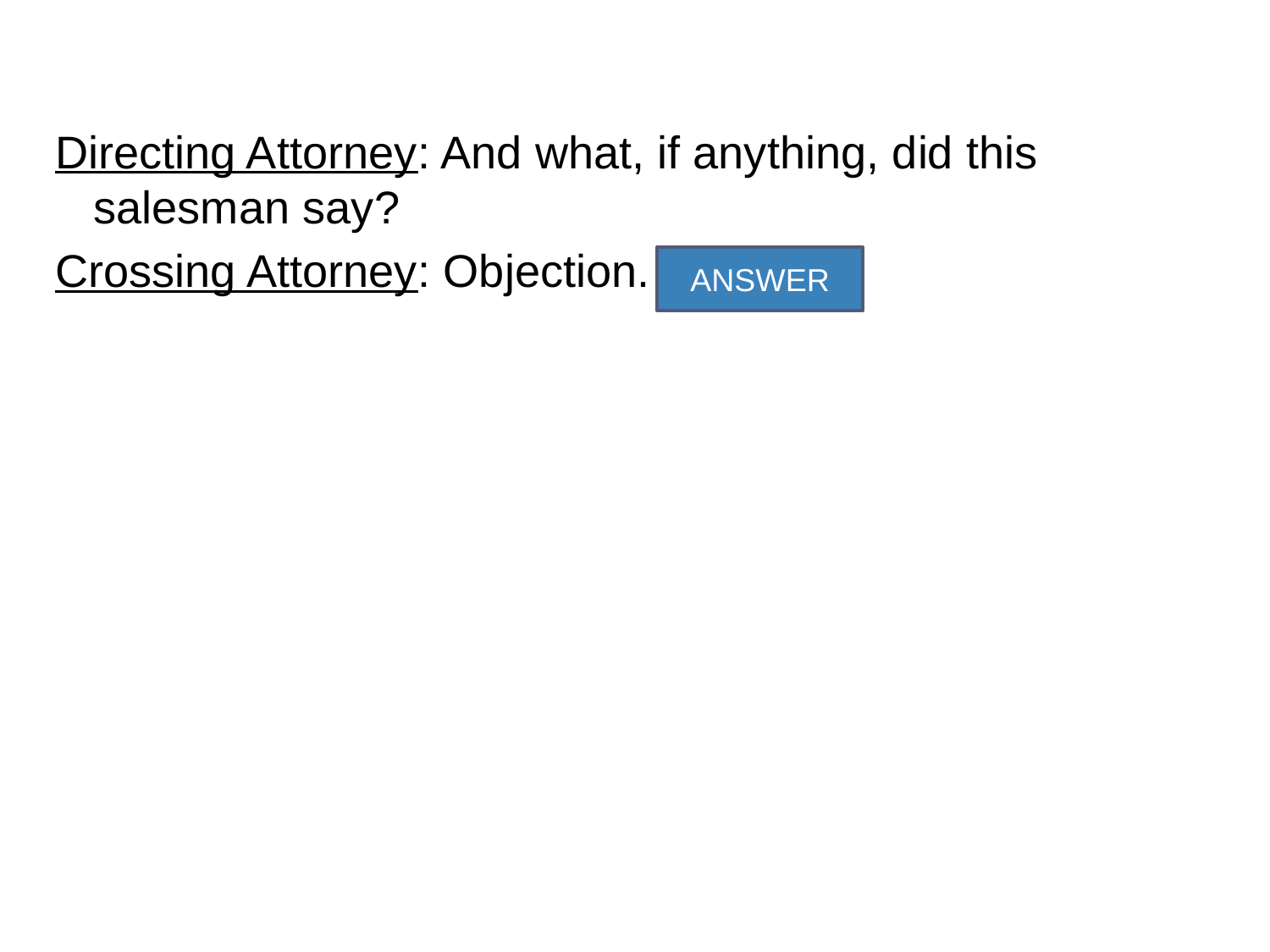

Directing Attorney: And what, if anything, did this salesman say?
Crossing Attorney: Objection. Hearsay.
ANSWER